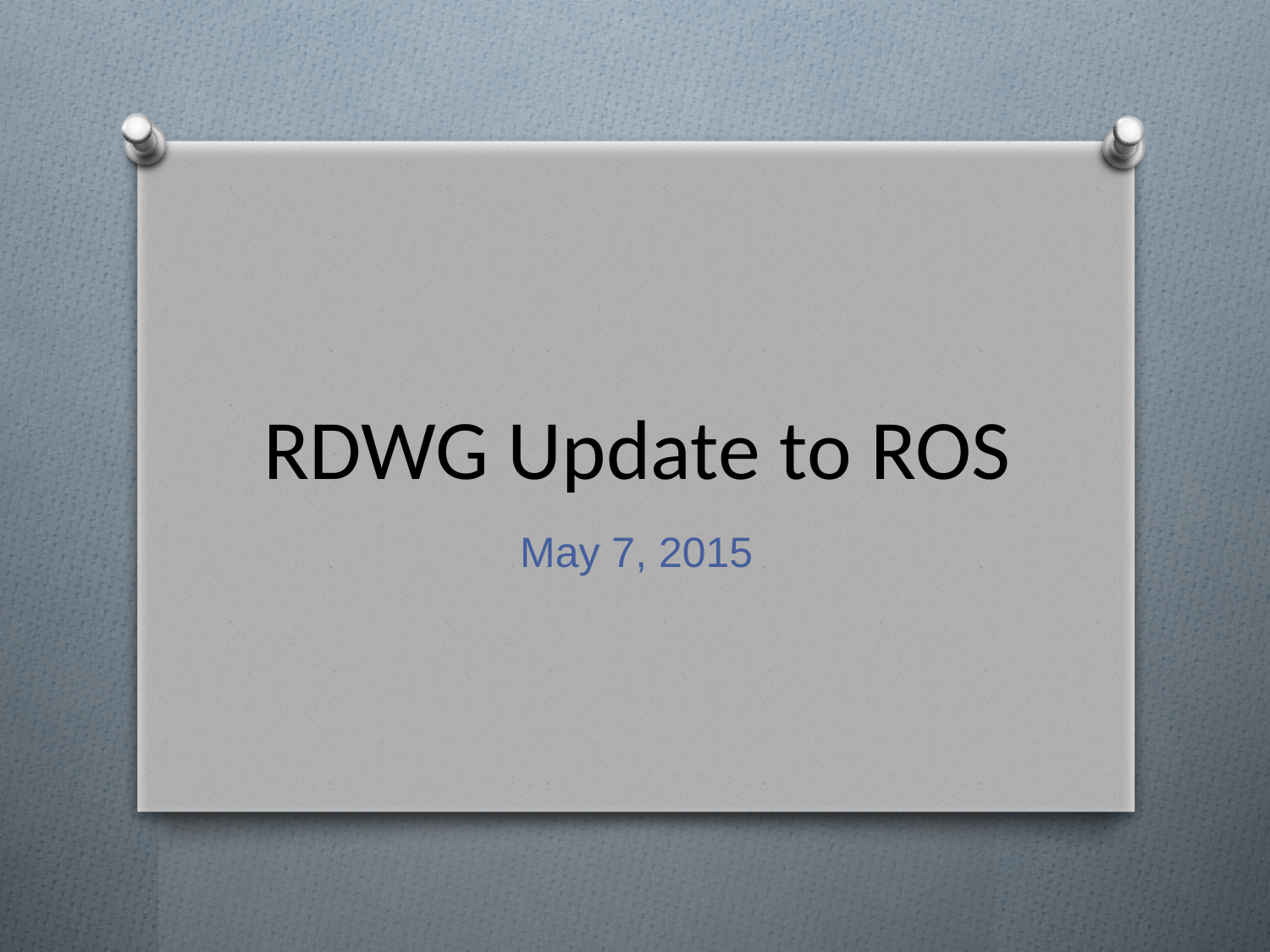

# RDWG Update to ROS
May 7, 2015